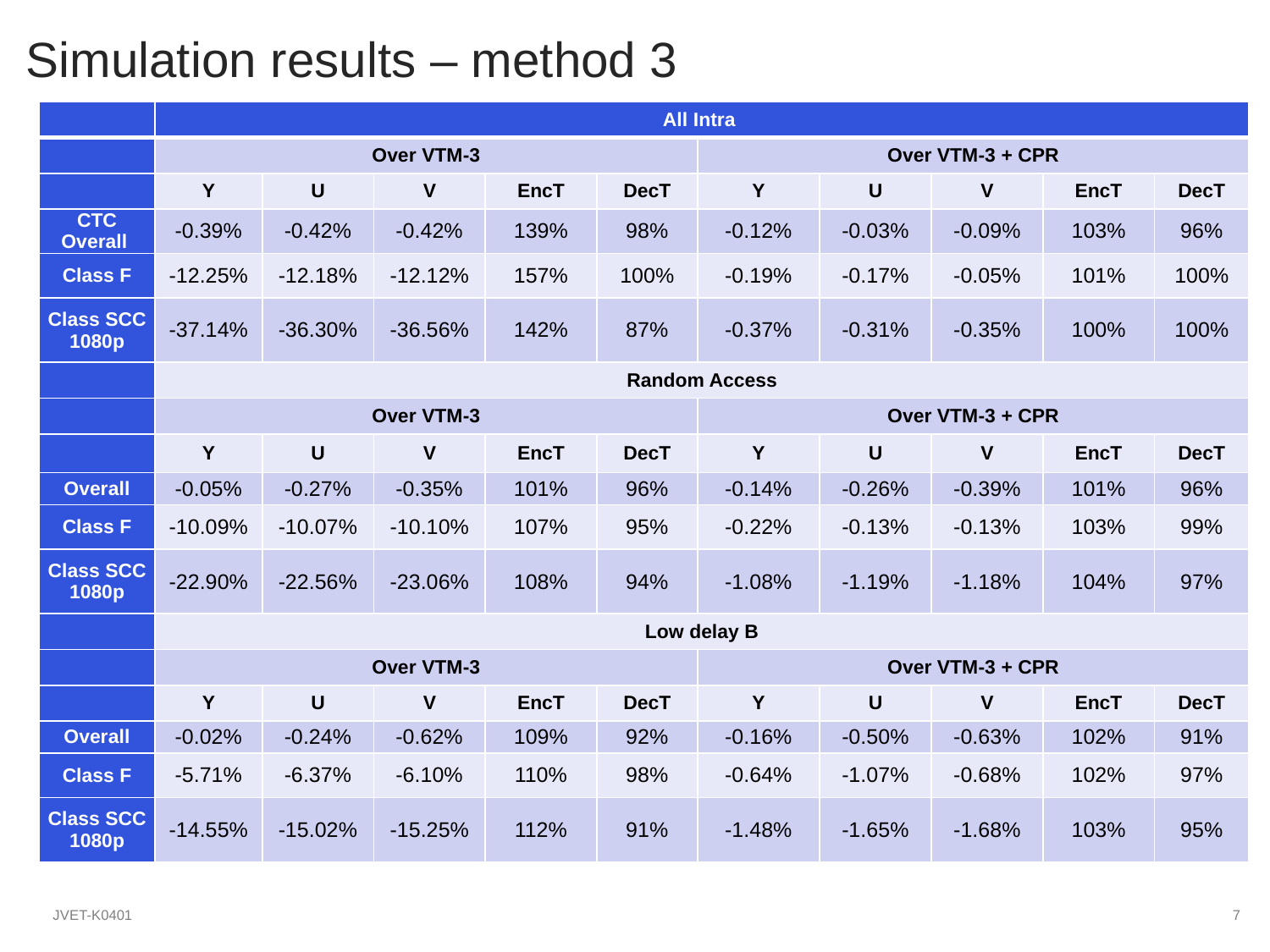

# Simulation results – method 3
|  | All Intra |  |  |  |  |  |  |  |  |  |
| --- | --- | --- | --- | --- | --- | --- | --- | --- | --- | --- |
|  | Over VTM-3 |  |  |  |  | Over VTM-3 + CPR |  |  |  |  |
|  | Y | U | V | EncT | DecT | Y | U | V | EncT | DecT |
| CTC Overall | -0.39% | -0.42% | -0.42% | 139% | 98% | -0.12% | -0.03% | -0.09% | 103% | 96% |
| Class F | -12.25% | -12.18% | -12.12% | 157% | 100% | -0.19% | -0.17% | -0.05% | 101% | 100% |
| Class SCC 1080p | -37.14% | -36.30% | -36.56% | 142% | 87% | -0.37% | -0.31% | -0.35% | 100% | 100% |
|  | Random Access |  |  |  |  |  |  |  |  |  |
|  | Over VTM-3 |  |  |  |  | Over VTM-3 + CPR |  |  |  |  |
|  | Y | U | V | EncT | DecT | Y | U | V | EncT | DecT |
| Overall | -0.05% | -0.27% | -0.35% | 101% | 96% | -0.14% | -0.26% | -0.39% | 101% | 96% |
| Class F | -10.09% | -10.07% | -10.10% | 107% | 95% | -0.22% | -0.13% | -0.13% | 103% | 99% |
| Class SCC 1080p | -22.90% | -22.56% | -23.06% | 108% | 94% | -1.08% | -1.19% | -1.18% | 104% | 97% |
|  | Low delay B |  |  |  |  |  |  |  |  |  |
|  | Over VTM-3 |  |  |  |  | Over VTM-3 + CPR |  |  |  |  |
|  | Y | U | V | EncT | DecT | Y | U | V | EncT | DecT |
| Overall | -0.02% | -0.24% | -0.62% | 109% | 92% | -0.16% | -0.50% | -0.63% | 102% | 91% |
| Class F | -5.71% | -6.37% | -6.10% | 110% | 98% | -0.64% | -1.07% | -0.68% | 102% | 97% |
| Class SCC 1080p | -14.55% | -15.02% | -15.25% | 112% | 91% | -1.48% | -1.65% | -1.68% | 103% | 95% |
JVET-K0401